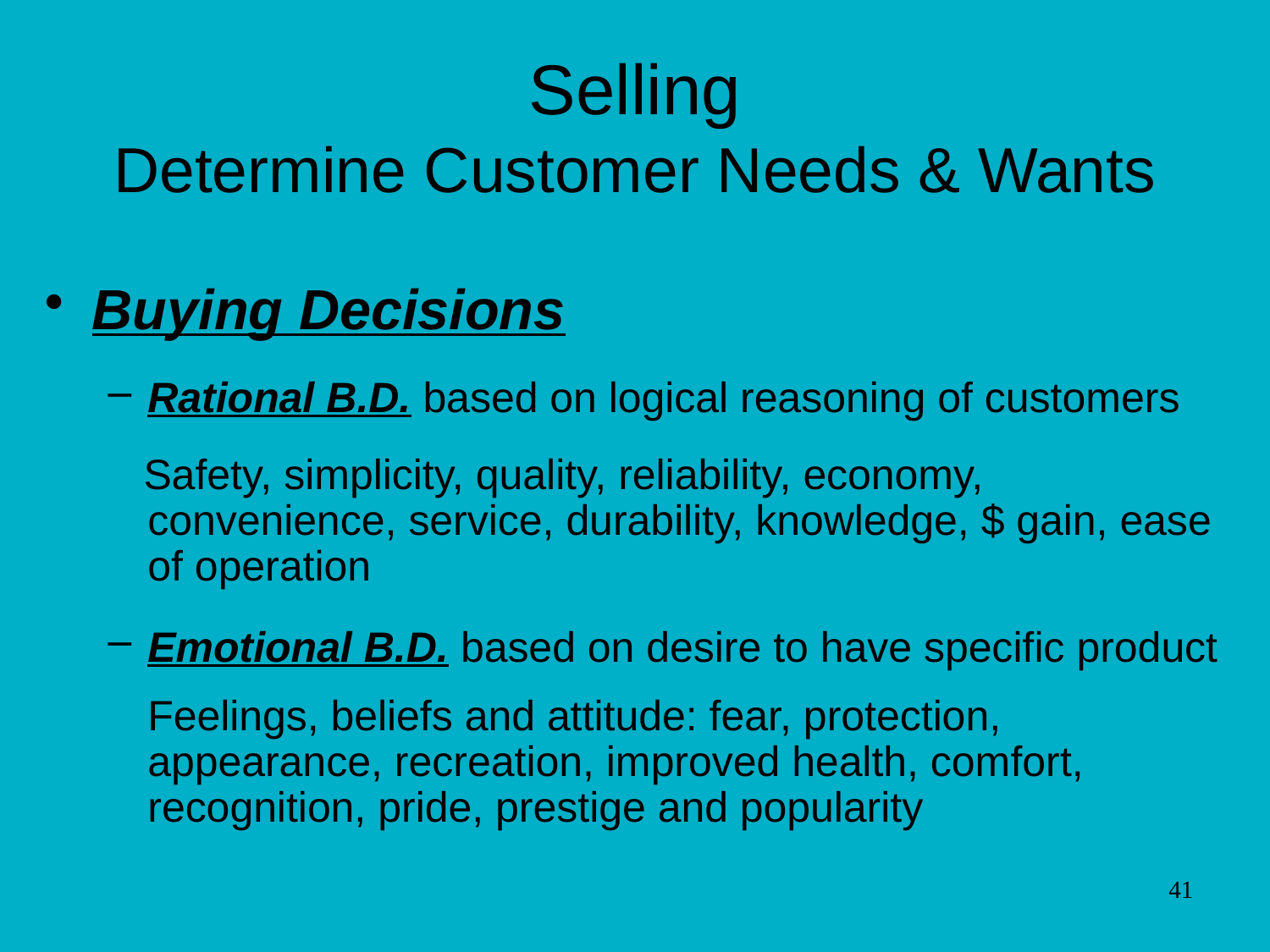

# Selling Determine Customer Needs & Wants
Buying Decisions
Rational B.D. based on logical reasoning of customers
   Safety, simplicity, quality, reliability, economy, convenience, service, durability, knowledge, $ gain, ease of operation

Emotional B.D. based on desire to have specific product
Feelings, beliefs and attitude: fear, protection, appearance, recreation, improved health, comfort, recognition, pride, prestige and popularity

41